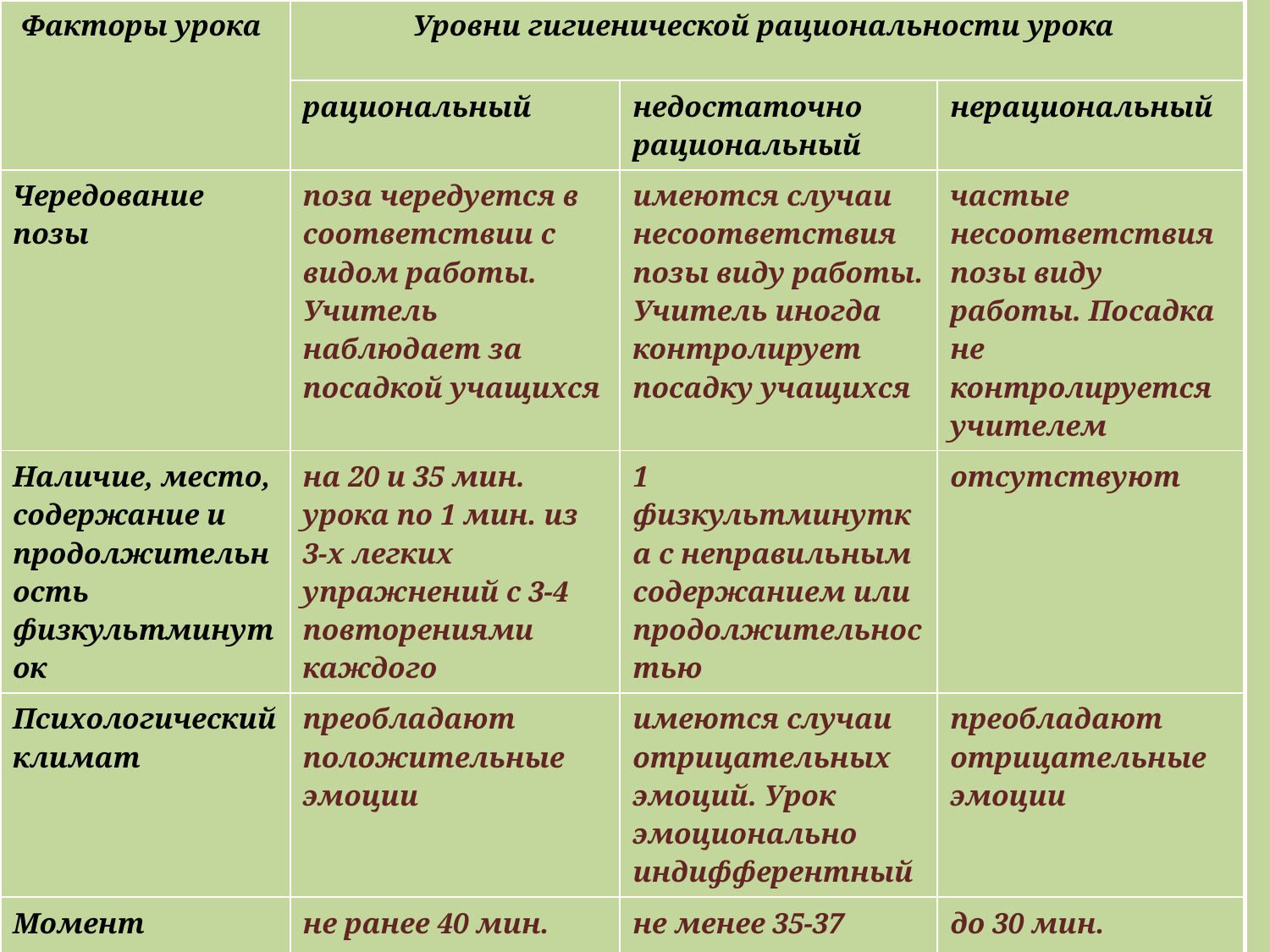

| Факторы урока | Уровни гигиенической рациональности урока |  |  |
| --- | --- | --- | --- |
|  | рациональный | недостаточно рациональный | нерациональный |
| Чередование позы | поза чередуется в соответствии с видом работы. Учитель наблюдает за посадкой учащихся | имеются случаи несоответствия позы виду работы. Учитель иногда контролирует посадку учащихся | частые несоответствия позы виду работы. Посадка не контролируется учителем |
| Наличие, место, содержание и продолжительность физкультминуток | на 20 и 35 мин. урока по 1 мин. из 3-х легких упражнений с 3-4 повторениями каждого | 1 физкультминутка с неправильным содержанием или продолжительностью | отсутствуют |
| Психологический климат | преобладают положительные эмоции | имеются случаи отрицательных эмоций. Урок эмоционально индифферентный | преобладают отрицательные эмоции |
| Момент наступл. утомления уч-ся по снижению учебной активн. | не ранее 40 мин. | не менее 35-37 мин. | до 30 мин. |